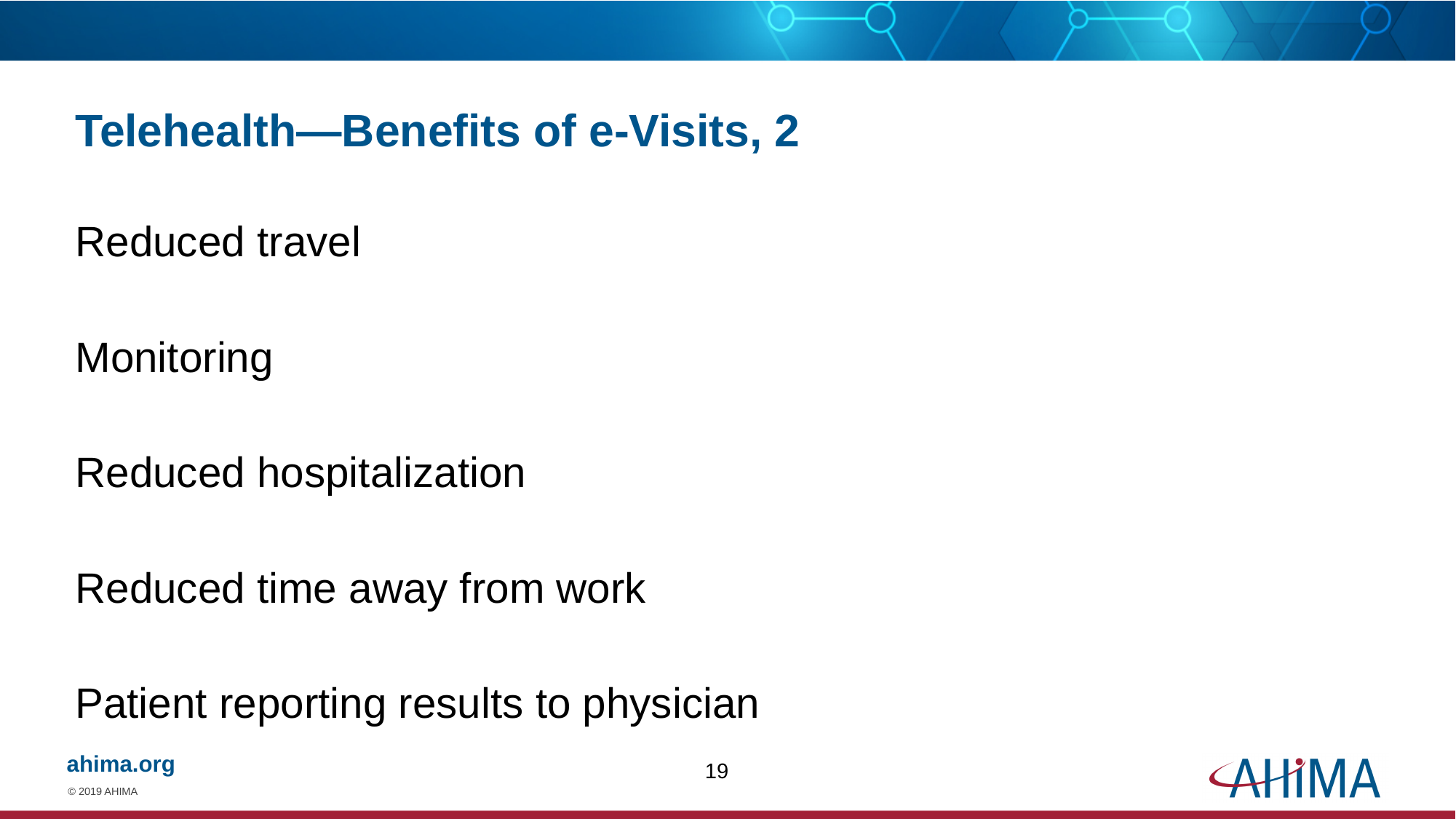

# Telehealth—Benefits of e-Visits, 2
Reduced travel

Monitoring

Reduced hospitalization

Reduced time away from work

Patient reporting results to physician